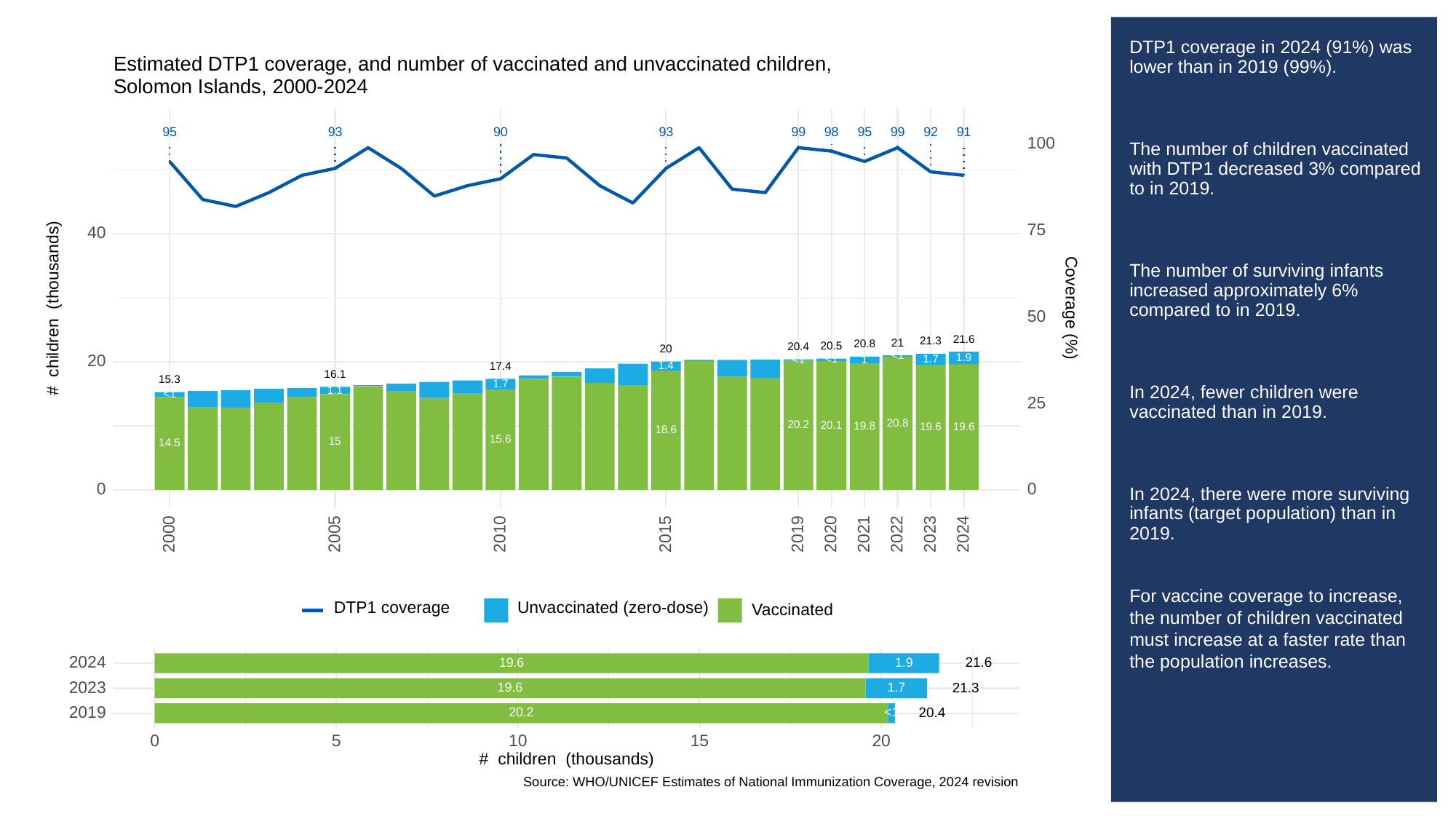

# DTP1 coverage in 2024 (91%) was lower than in 2019 (99%).

The number of children vaccinated with DTP1 decreased 3% compared to in 2019.

The number of surviving infants increased approximately 6% compared to in 2019.

In 2024, fewer children were vaccinated than in 2019.

In 2024, there were more surviving infants (target population) than in 2019.

For vaccine coverage to increase, the number of children vaccinated must increase at a faster rate than the population increases.

Estimated DTP1 coverage, and number of vaccinated and unvaccinated children,
Solomon Islands, 2000-2024

93
93
95
90
99
98
95
99
92
91
100

75
40

#  children  (thousands)
Coverage (%)
50
21.6
21.3
21
20.8
20.5
20.4
20

<1
1.9

1.7

20
<1
1
<1

1.4
17.4

16.1

15.3

1.7

1.1

<1

25

20.8
20.2
20.1
19.8
19.6
19.6

18.6
15.6
15
14.5
0
0

2023
2000
2005
2010
2015
2019
2020
2021
2022
2024

Unvaccinated (zero-dose)
DTP1 coverage
Vaccinated

2024
21.6
19.6
1.9

2023
21.3
19.6
1.7

2019
20.4
20.2
<1

0
10
15
20
5
#  children  (thousands)
Source: WHO/UNICEF Estimates of National Immunization Coverage, 2024 revision